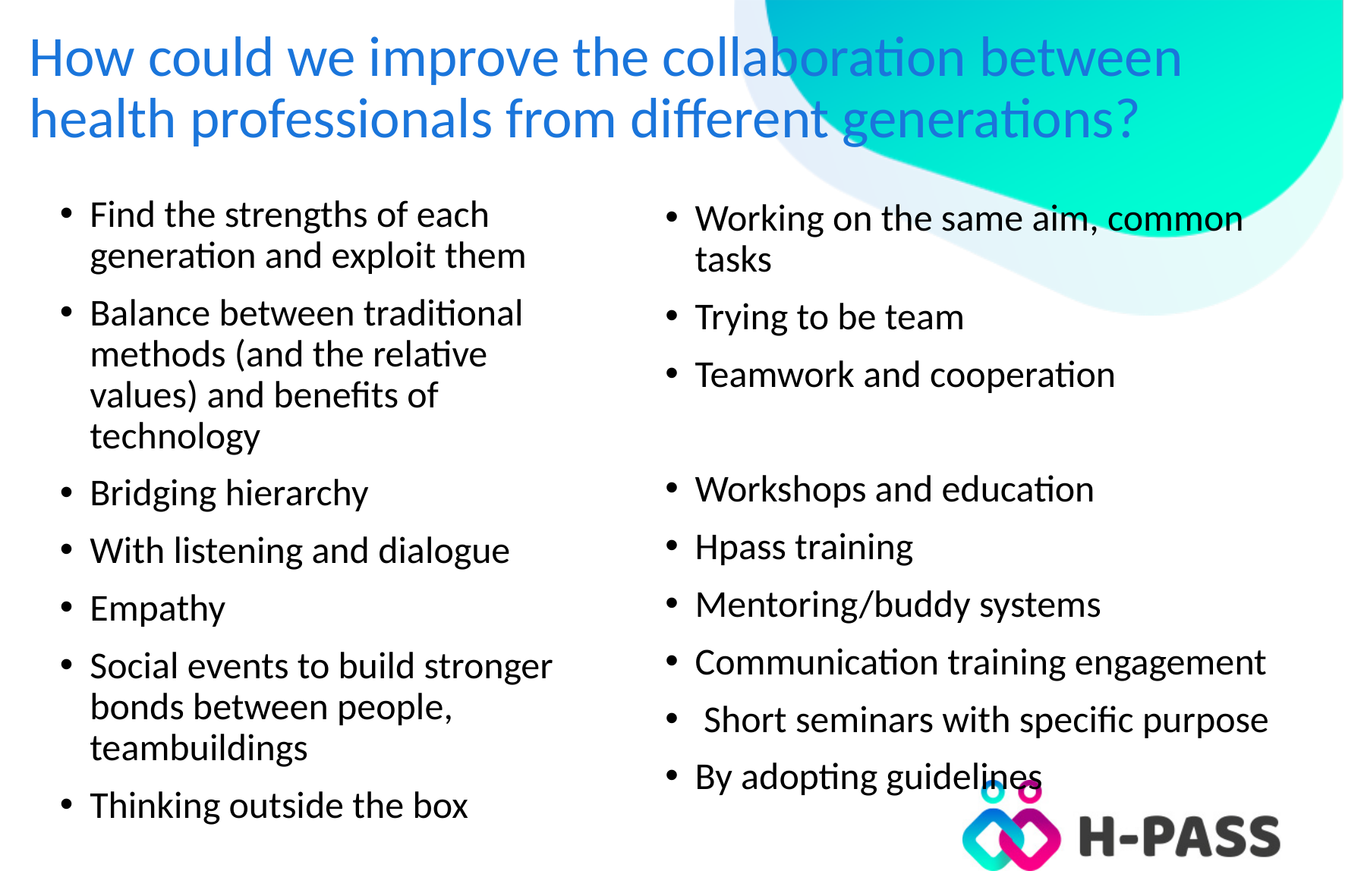

# How could we improve the collaboration between health professionals from different generations?
Find the strengths of each generation and exploit them
Balance between traditional methods (and the relative values) and benefits of technology
Bridging hierarchy
With listening and dialogue
Empathy
Social events to build stronger bonds between people, teambuildings
Thinking outside the box

Working on the same aim, common tasks
Trying to be team
Teamwork and cooperation

Workshops and education
Hpass training
Mentoring/buddy systems
Communication training engagement
 Short seminars with specific purpose
By adopting guidelines